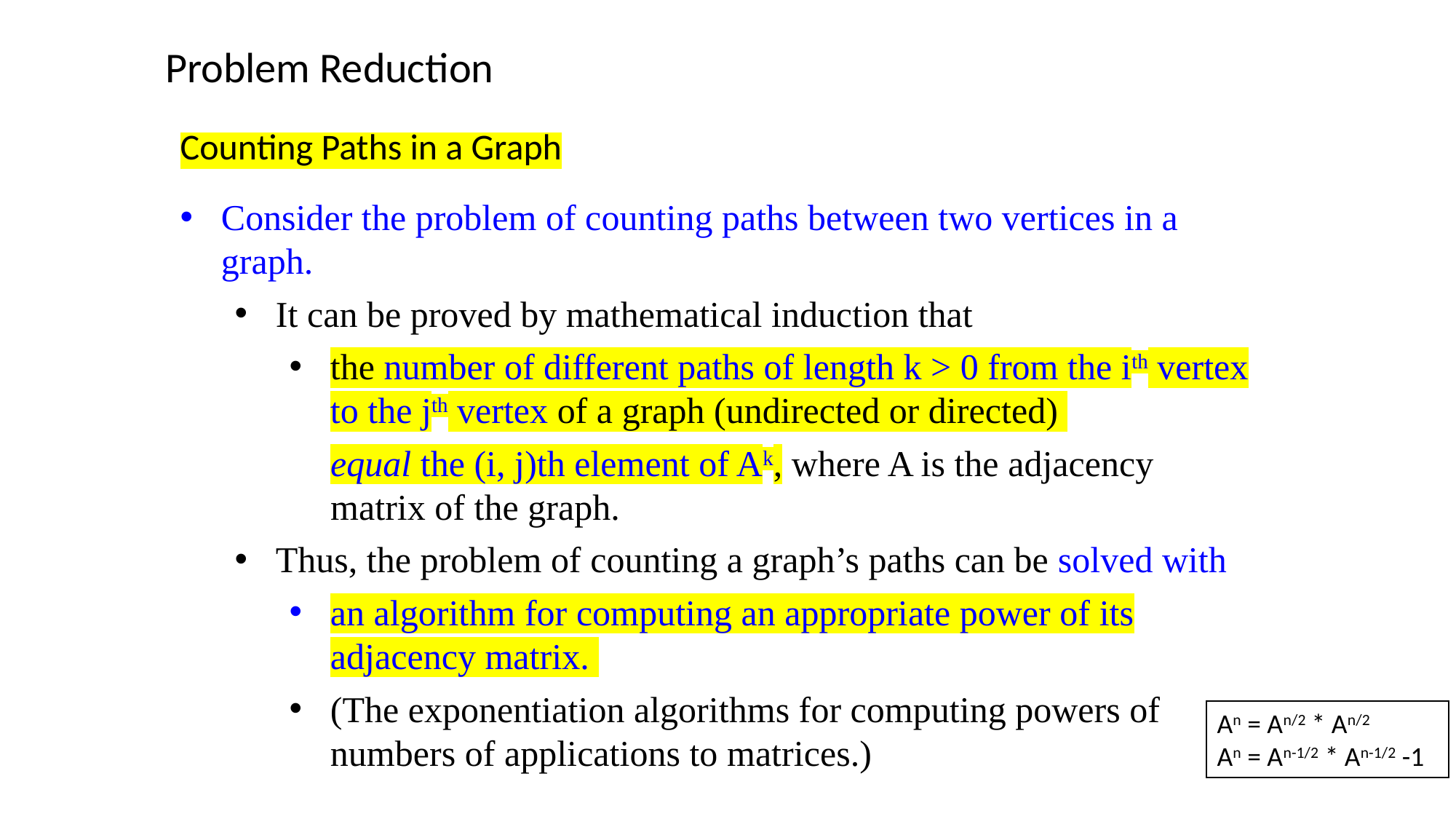

Problem Reduction
Counting Paths in a Graph
Consider the problem of counting paths between two vertices in a graph.
It can be proved by mathematical induction that
the number of different paths of length k > 0 from the ith vertex to the jth vertex of a graph (undirected or directed)
	equal the (i, j)th element of Ak, where A is the adjacency matrix of the graph.
Thus, the problem of counting a graph’s paths can be solved with
an algorithm for computing an appropriate power of its adjacency matrix.
(The exponentiation algorithms for computing powers of numbers of applications to matrices.)
An = An/2 * An/2
An = An-1/2 * An-1/2 -1